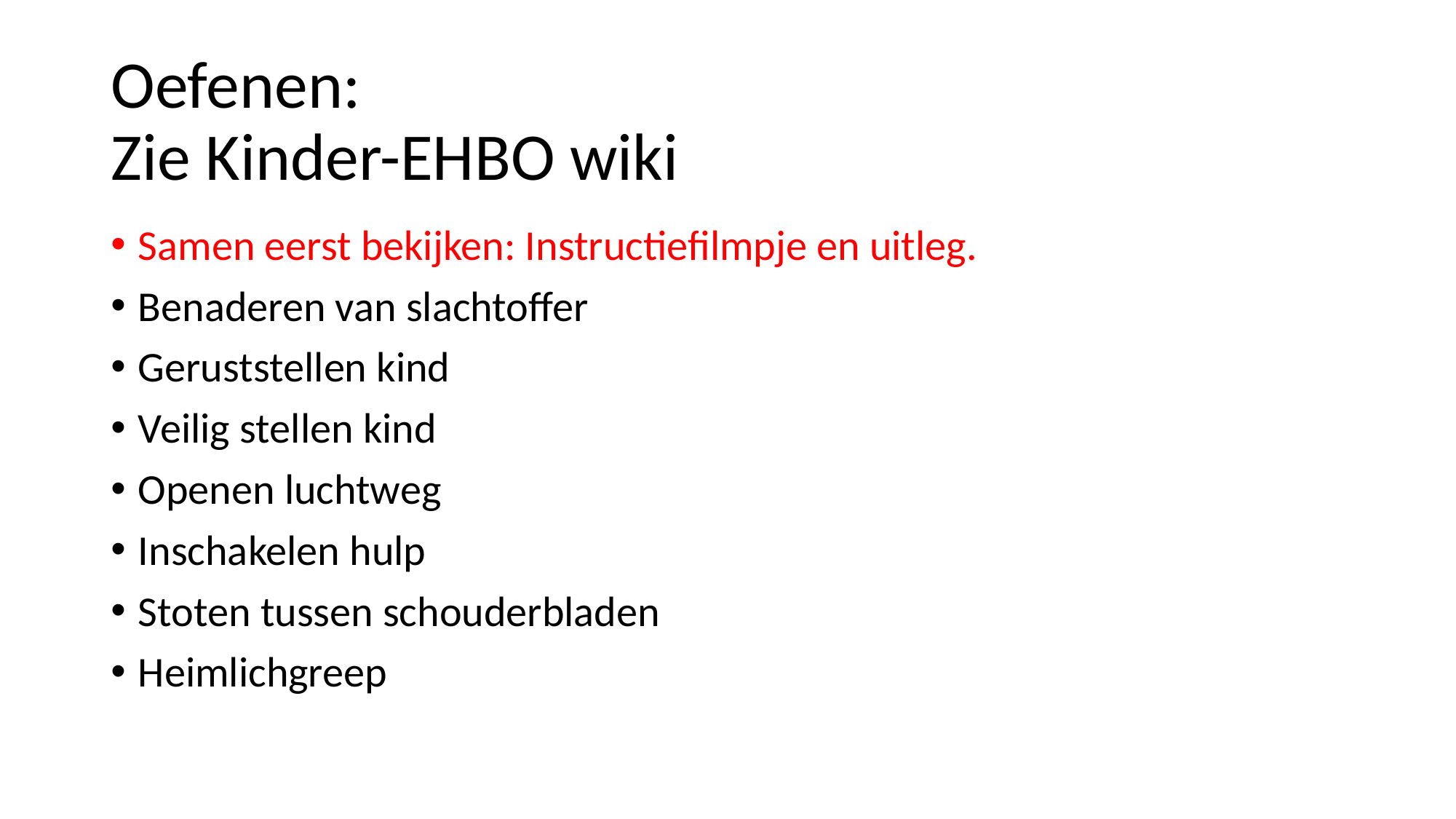

# Oefenen: Zie Kinder-EHBO wiki
Samen eerst bekijken: Instructiefilmpje en uitleg.
Benaderen van slachtoffer
Geruststellen kind
Veilig stellen kind
Openen luchtweg
Inschakelen hulp
Stoten tussen schouderbladen
Heimlichgreep